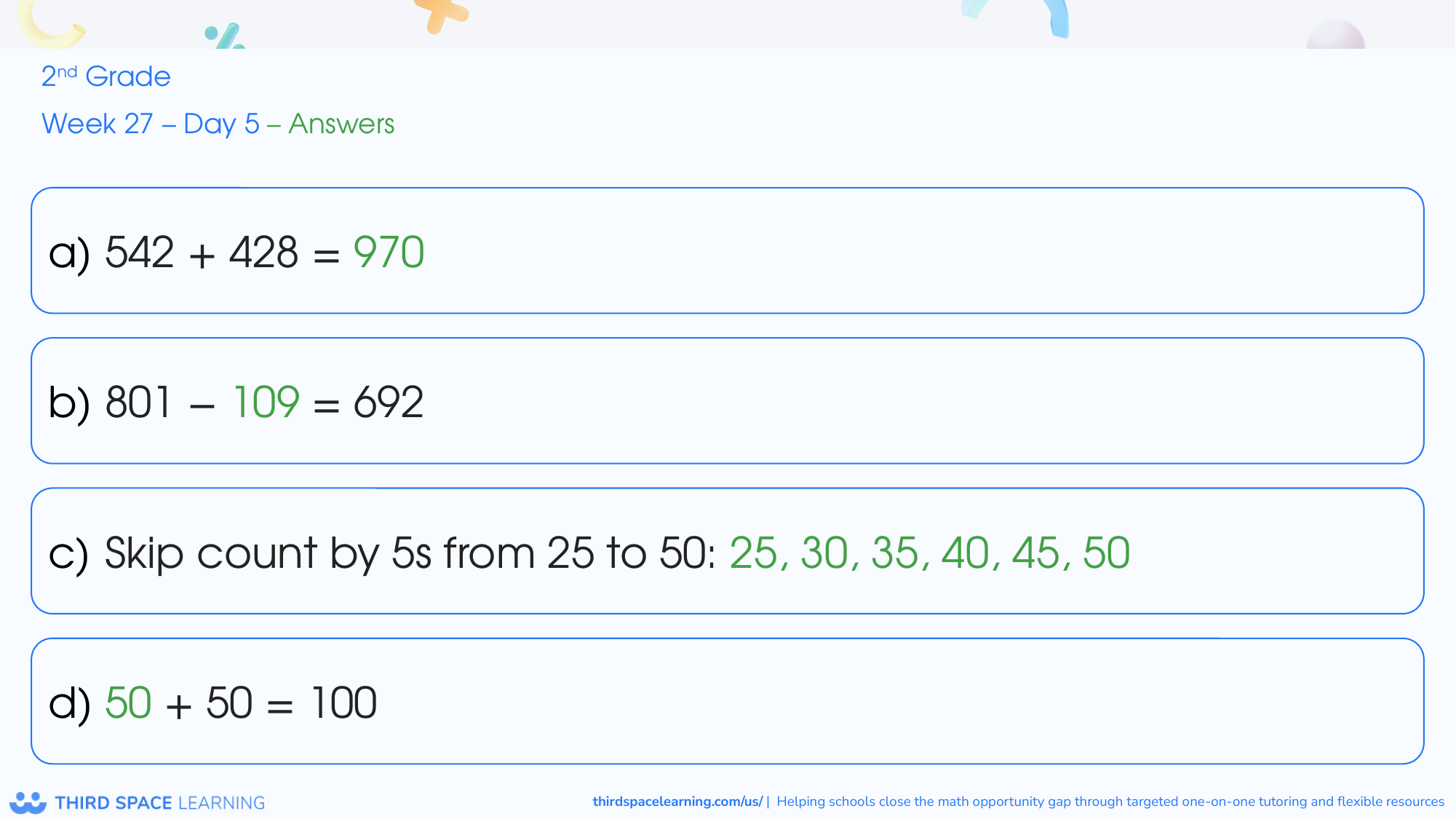

2nd Grade
Week 27 – Day 5 – Answers
542 + 428 = 970
801 − 109 = 692
Skip count by 5s from 25 to 50: 25, 30, 35, 40, 45, 50
50 + 50 = 100